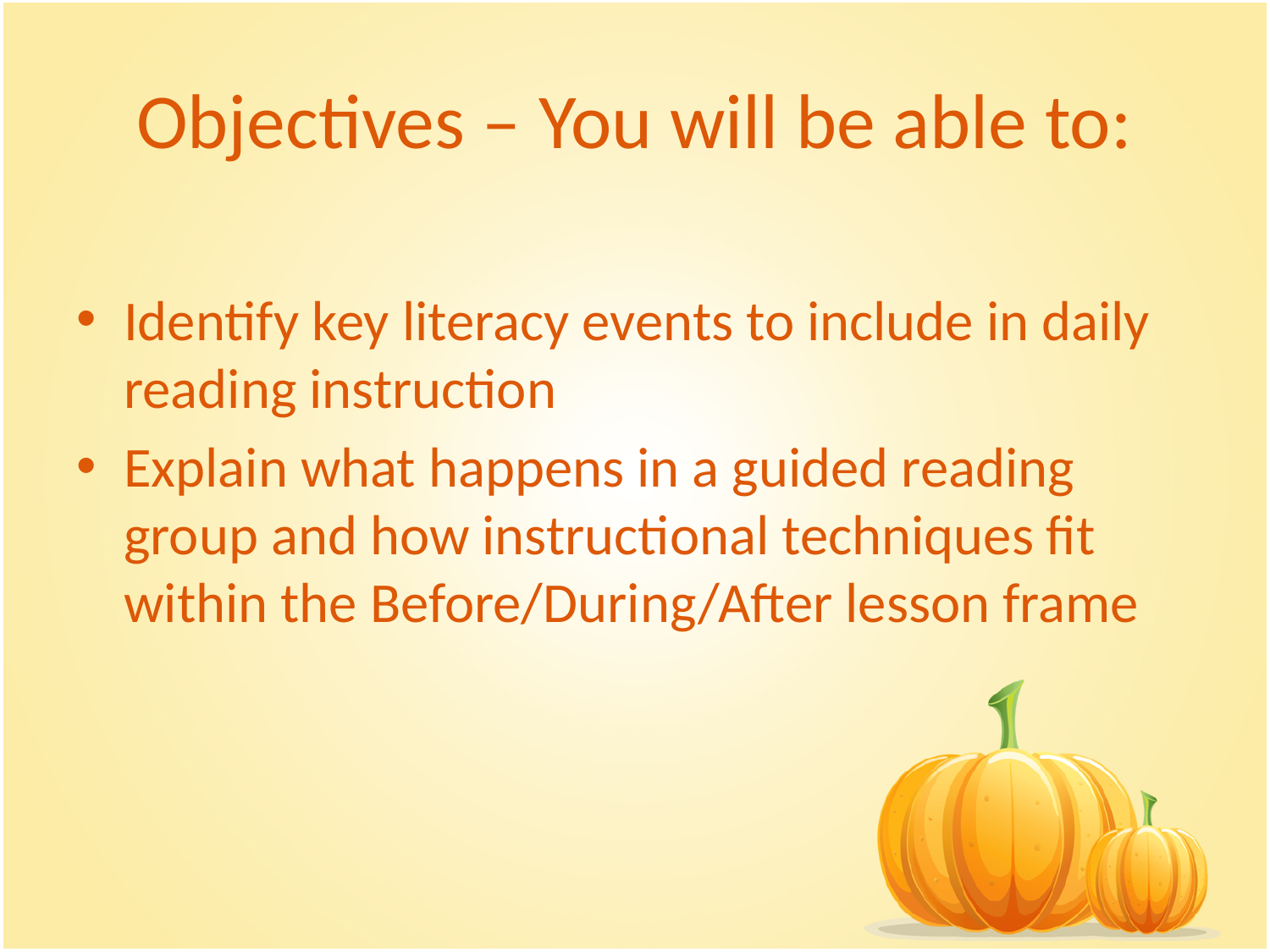

# Objectives – You will be able to:
Identify key literacy events to include in daily reading instruction
Explain what happens in a guided reading group and how instructional techniques fit within the Before/During/After lesson frame